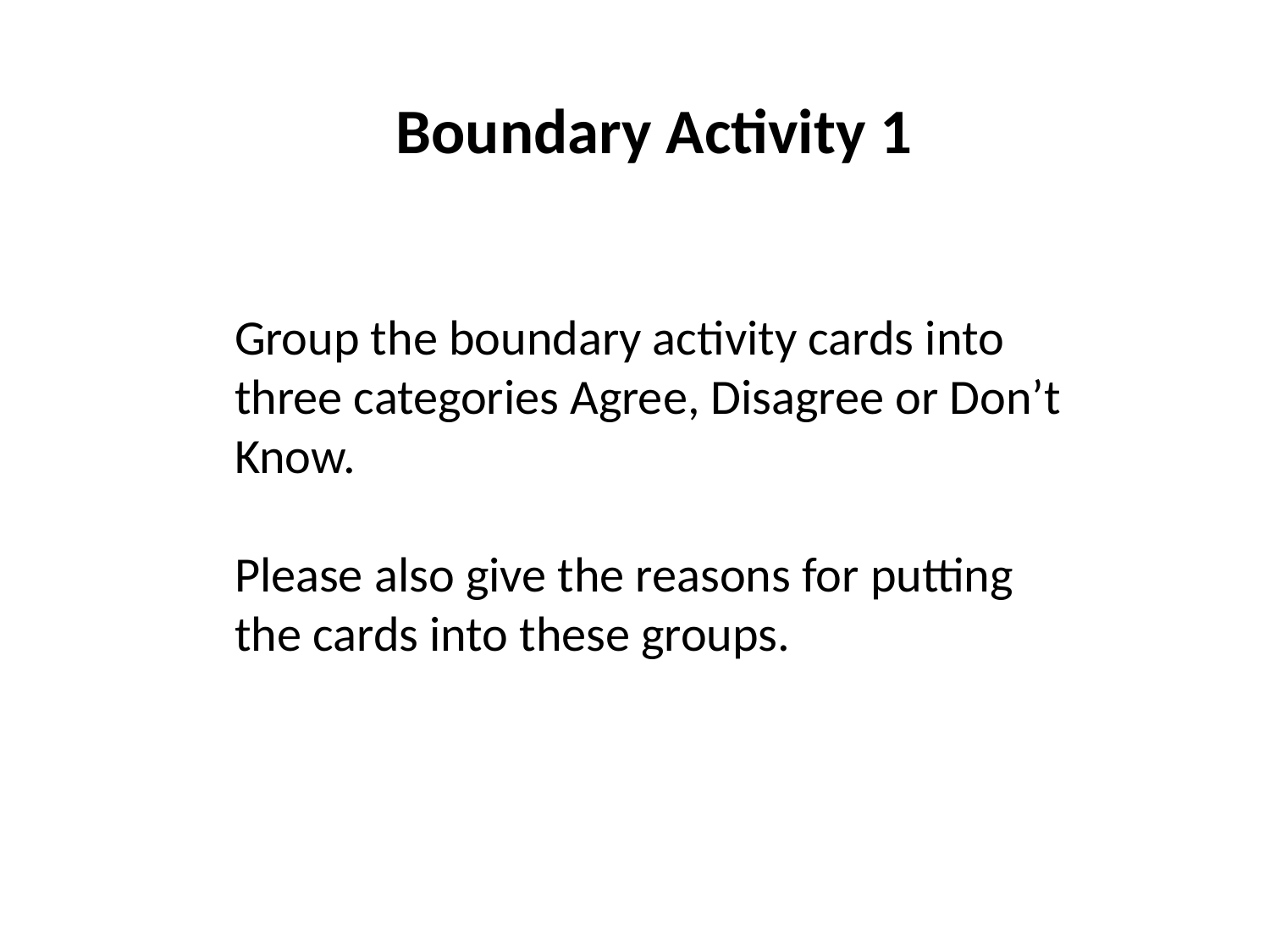

Boundary Activity 1
Group the boundary activity cards into three categories Agree, Disagree or Don’t Know.

Please also give the reasons for putting the cards into these groups.